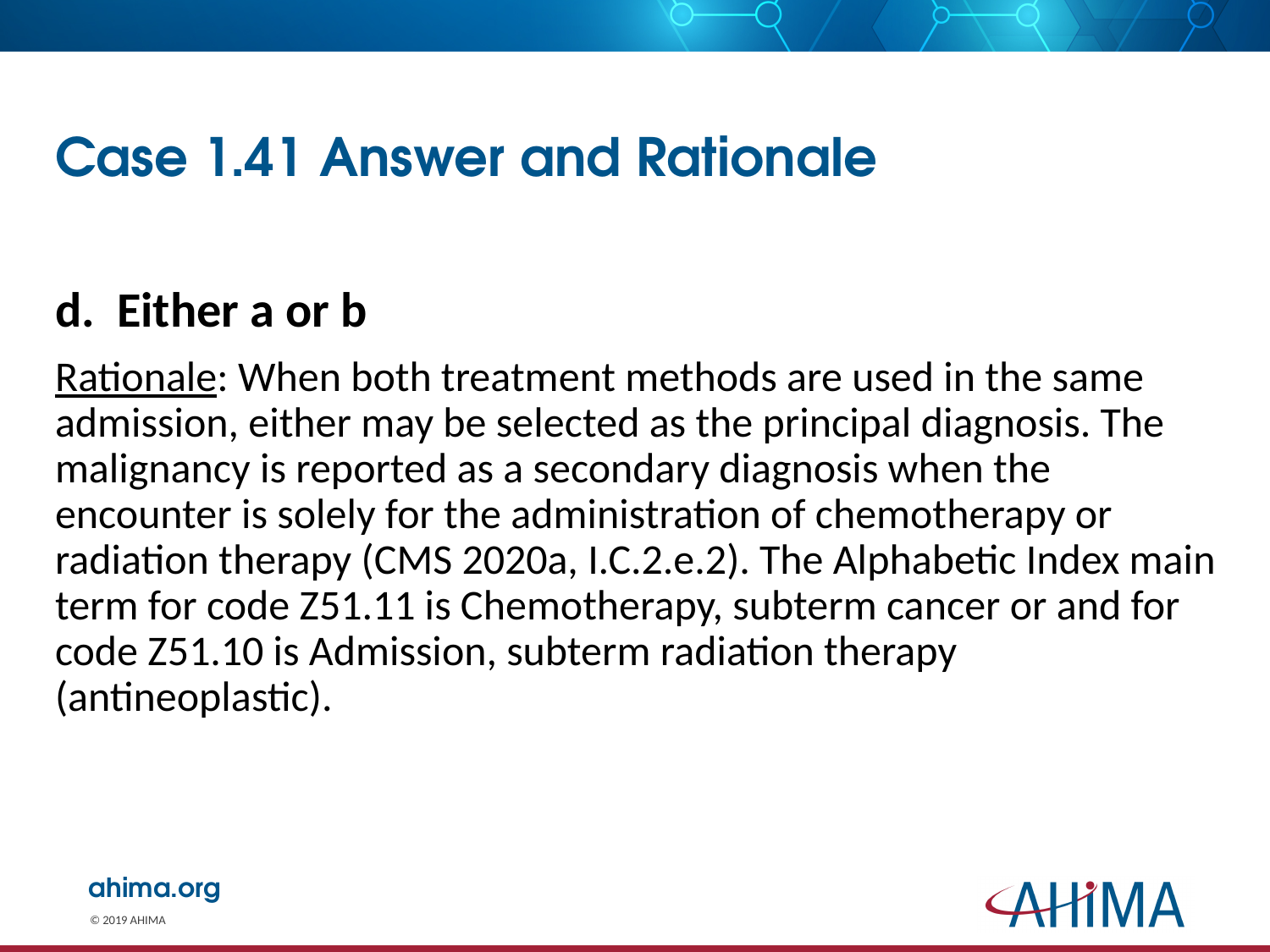

# Case 1.41 Answer and Rationale

d.  Either a or b
Rationale: When both treatment methods are used in the same admission, either may be selected as the principal diagnosis. The malignancy is reported as a secondary diagnosis when the encounter is solely for the administration of chemotherapy or radiation therapy (CMS 2020a, I.C.2.e.2). The Alphabetic Index main term for code Z51.11 is Chemotherapy, subterm cancer or and for code Z51.10 is Admission, subterm radiation therapy (antineoplastic).